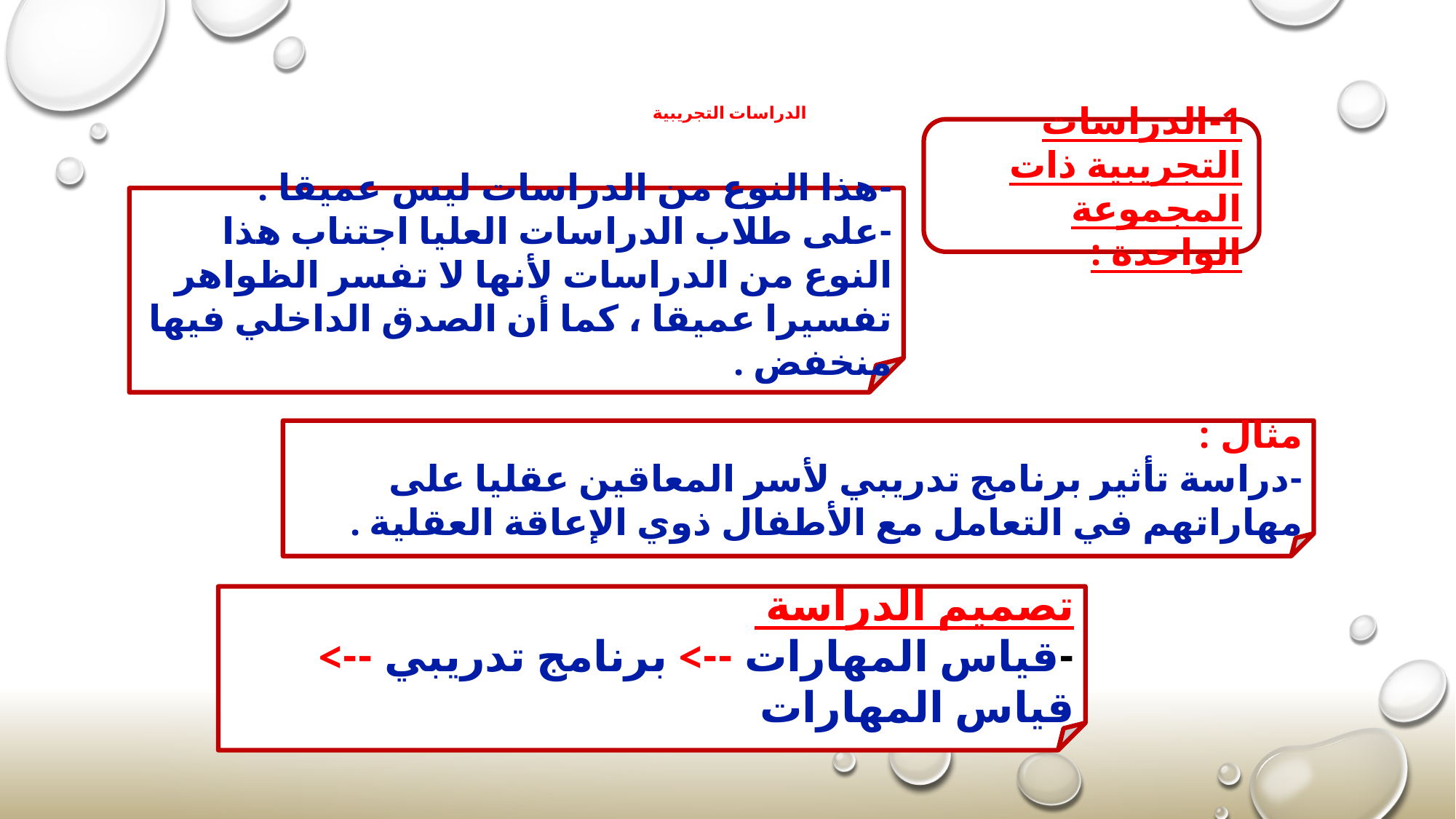

# الدراسات التجريبية
1-الدراسات التجريبية ذات المجموعة الواحدة :

-هذا النوع من الدراسات ليس عميقا .
-على طلاب الدراسات العليا اجتناب هذا النوع من الدراسات لأنها لا تفسر الظواهر تفسيرا عميقا ، كما أن الصدق الداخلي فيها منخفض .
مثال :
-دراسة تأثير برنامج تدريبي لأسر المعاقين عقليا على مهاراتهم في التعامل مع الأطفال ذوي الإعاقة العقلية .
تصميم الدراسة
-قياس المهارات --> برنامج تدريبي --> قياس المهارات